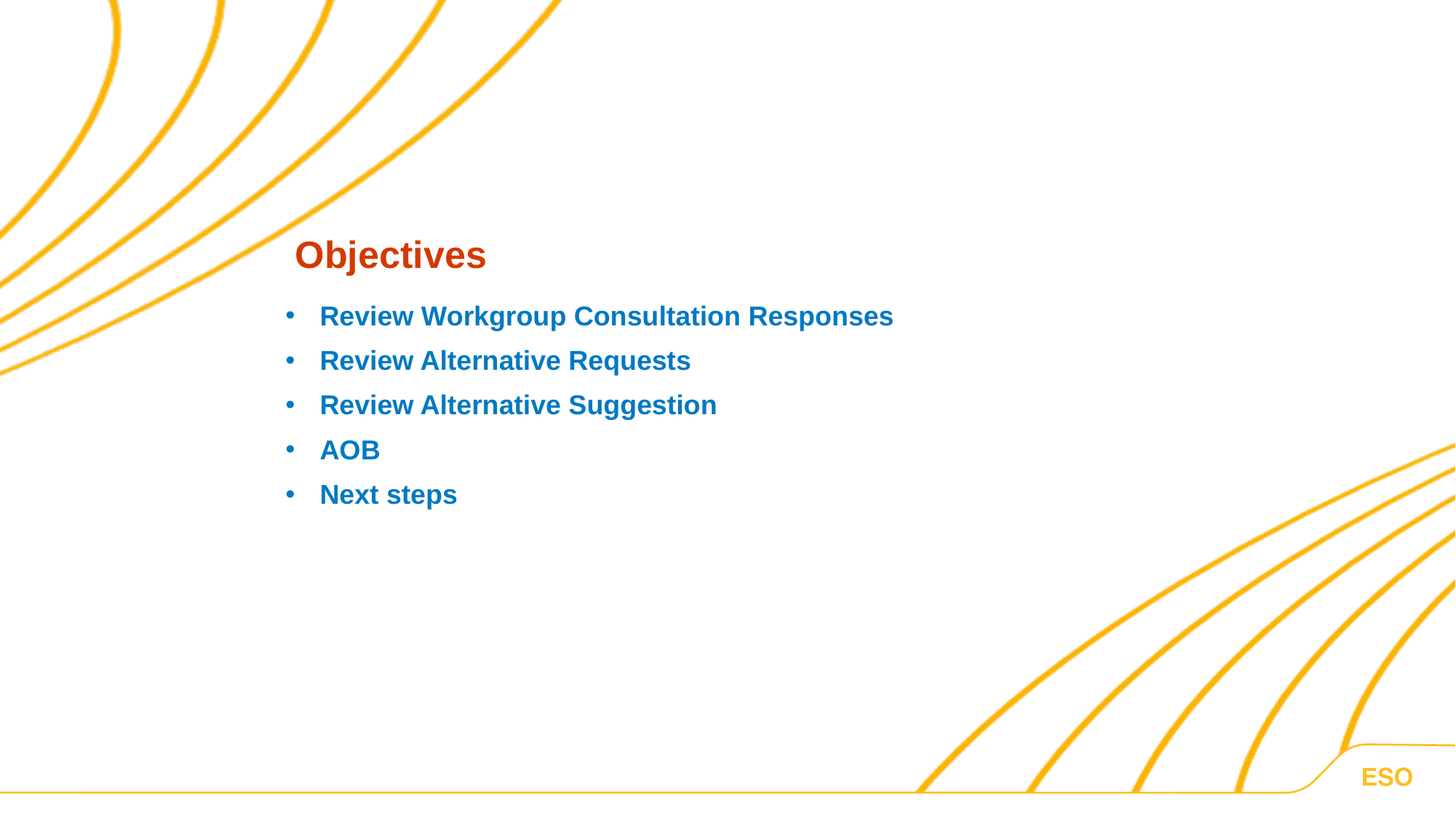

Objectives

Review Workgroup Consultation Responses
Review Alternative Requests
Review Alternative Suggestion
AOB
Next steps